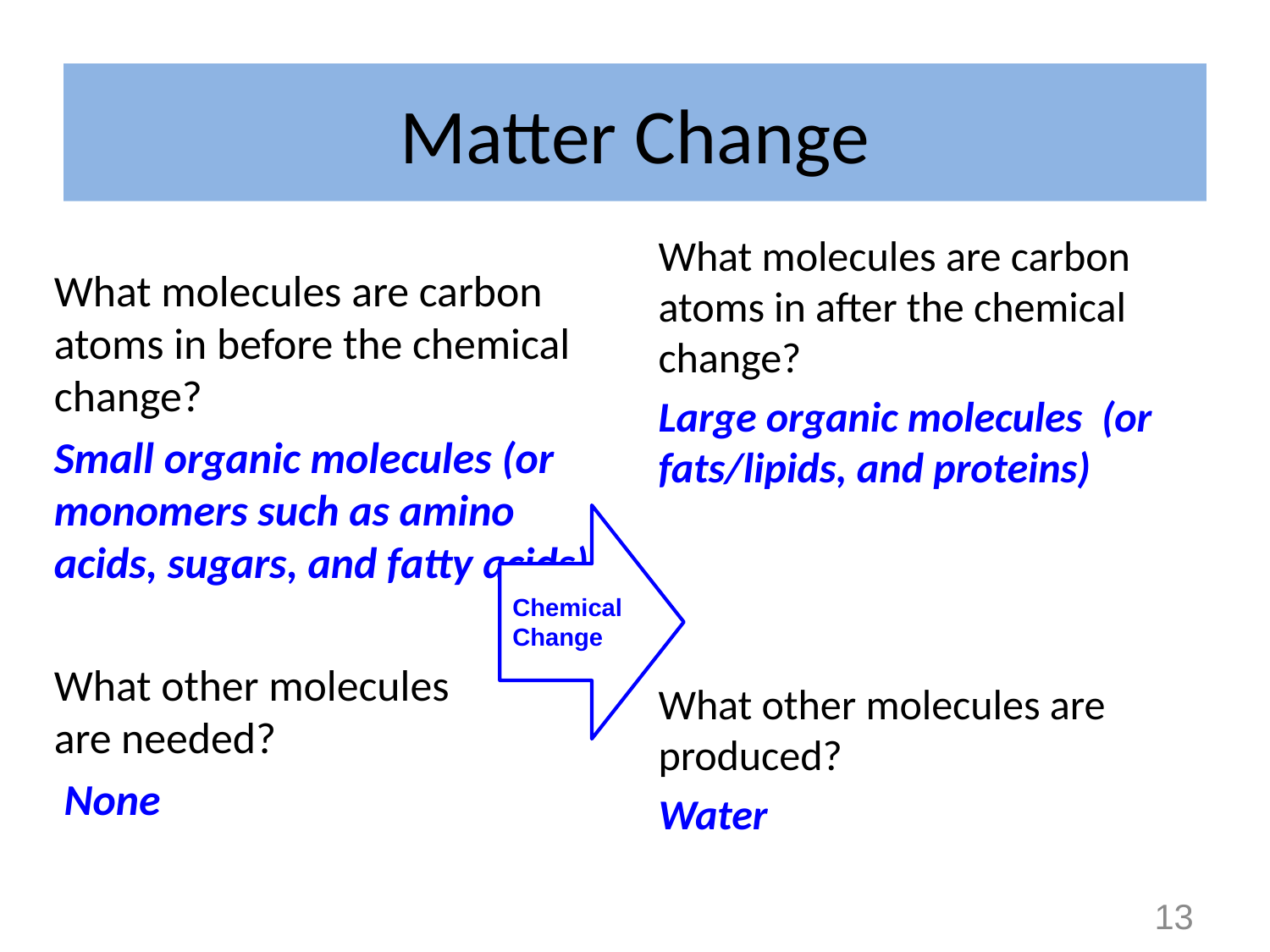

# Matter Change
What molecules are carbon atoms in after the chemical change?
Large organic molecules  (or fats/lipids, and proteins)

What other molecules are produced?
Water
What molecules are carbon atoms in before the chemical change?
Small organic molecules (or monomers such as amino acids, sugars, and fatty acids)

What other molecules
are needed?
 None

Chemical Change

13